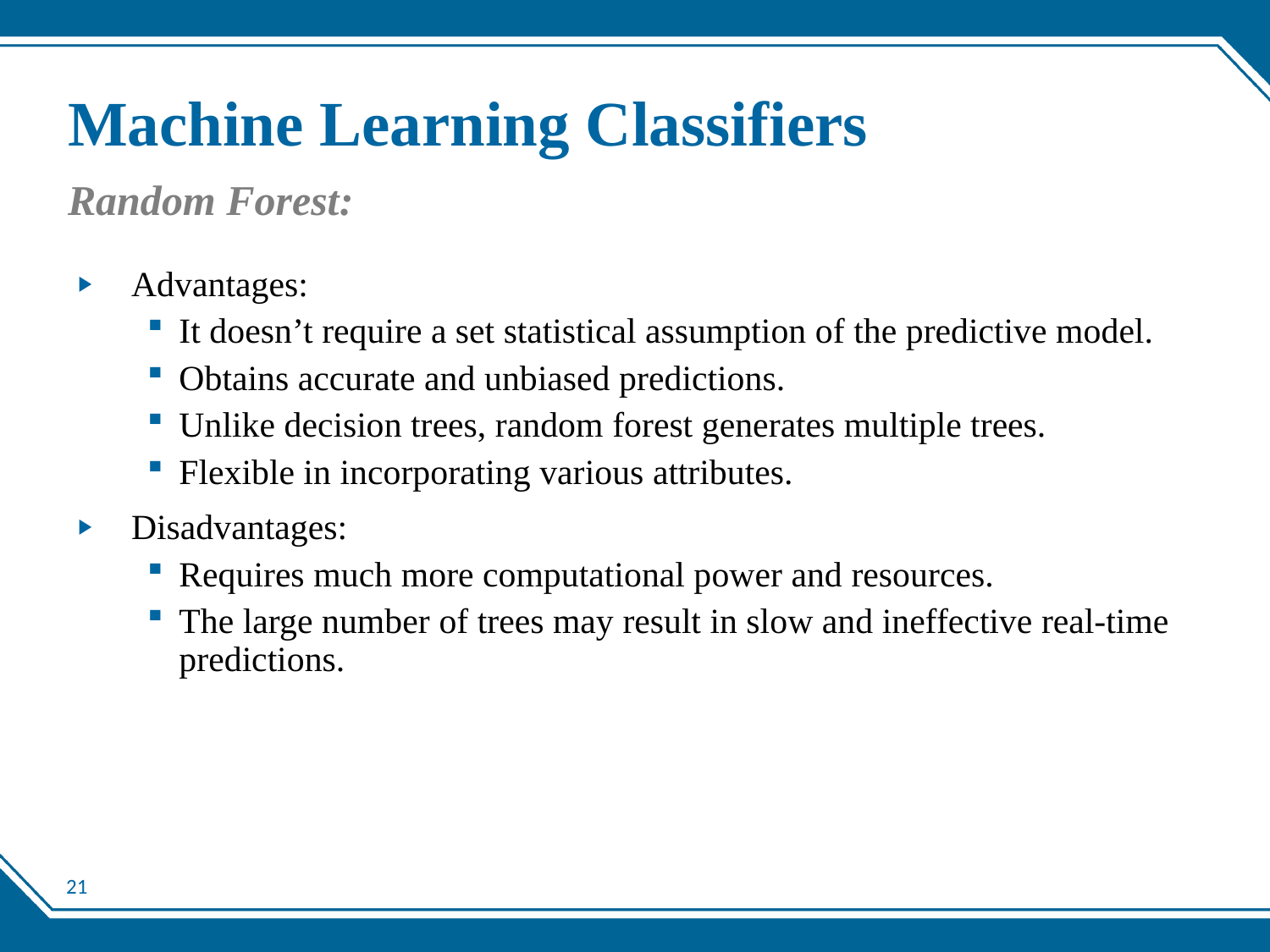

# Machine Learning Classifiers
Random Forest:
Advantages:
It doesn’t require a set statistical assumption of the predictive model.
Obtains accurate and unbiased predictions.
Unlike decision trees, random forest generates multiple trees.
Flexible in incorporating various attributes.
Disadvantages:
Requires much more computational power and resources.
The large number of trees may result in slow and ineffective real-time predictions.